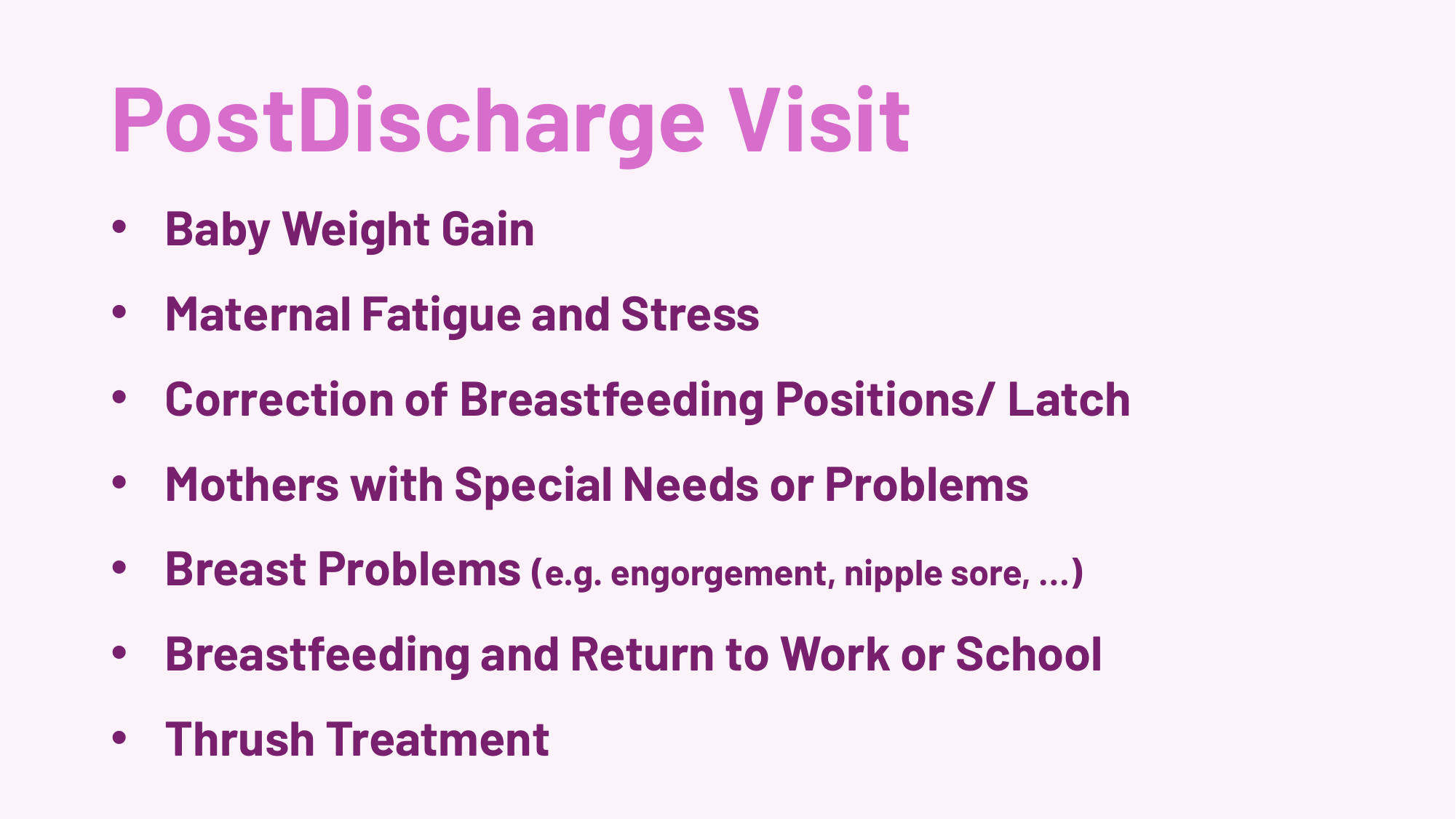

# PostDischarge Visit
Baby Weight Gain
Maternal Fatigue and Stress
Correction of Breastfeeding Positions/ Latch
Mothers with Special Needs or Problems
Breast Problems (e.g. engorgement, nipple sore, …)
Breastfeeding and Return to Work or School
Thrush Treatment